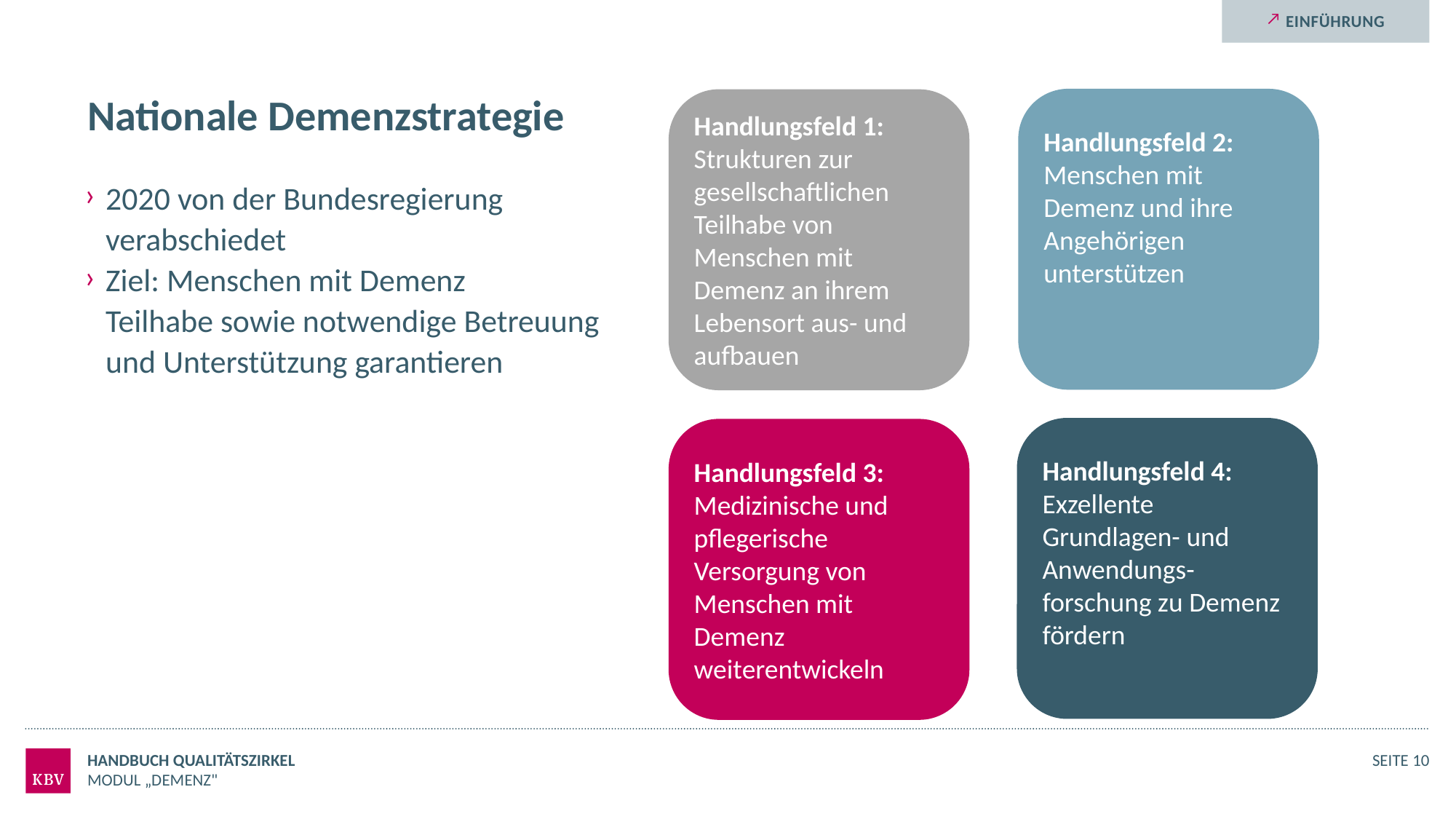

Einführung
Handlungsfeld 2:
Menschen mit Demenz und ihre Angehörigen unterstützen

Handlungsfeld 1: Strukturen zur gesellschaftlichen Teilhabe von Menschen mit Demenz an ihrem Lebensort aus- und aufbauen
# Nationale Demenzstrategie
2020 von der Bundesregierung
	verabschiedet
Ziel: Menschen mit Demenz
	Teilhabe sowie notwendige Betreuung
	und Unterstützung garantieren

Handlungsfeld 4: Exzellente Grundlagen- und Anwendungs-forschung zu Demenz fördern

Handlungsfeld 3: Medizinische und pflegerische Versorgung von Menschen mit Demenz weiterentwickeln
Handbuch Qualitätszirkel
Seite 10
Modul „Demenz"